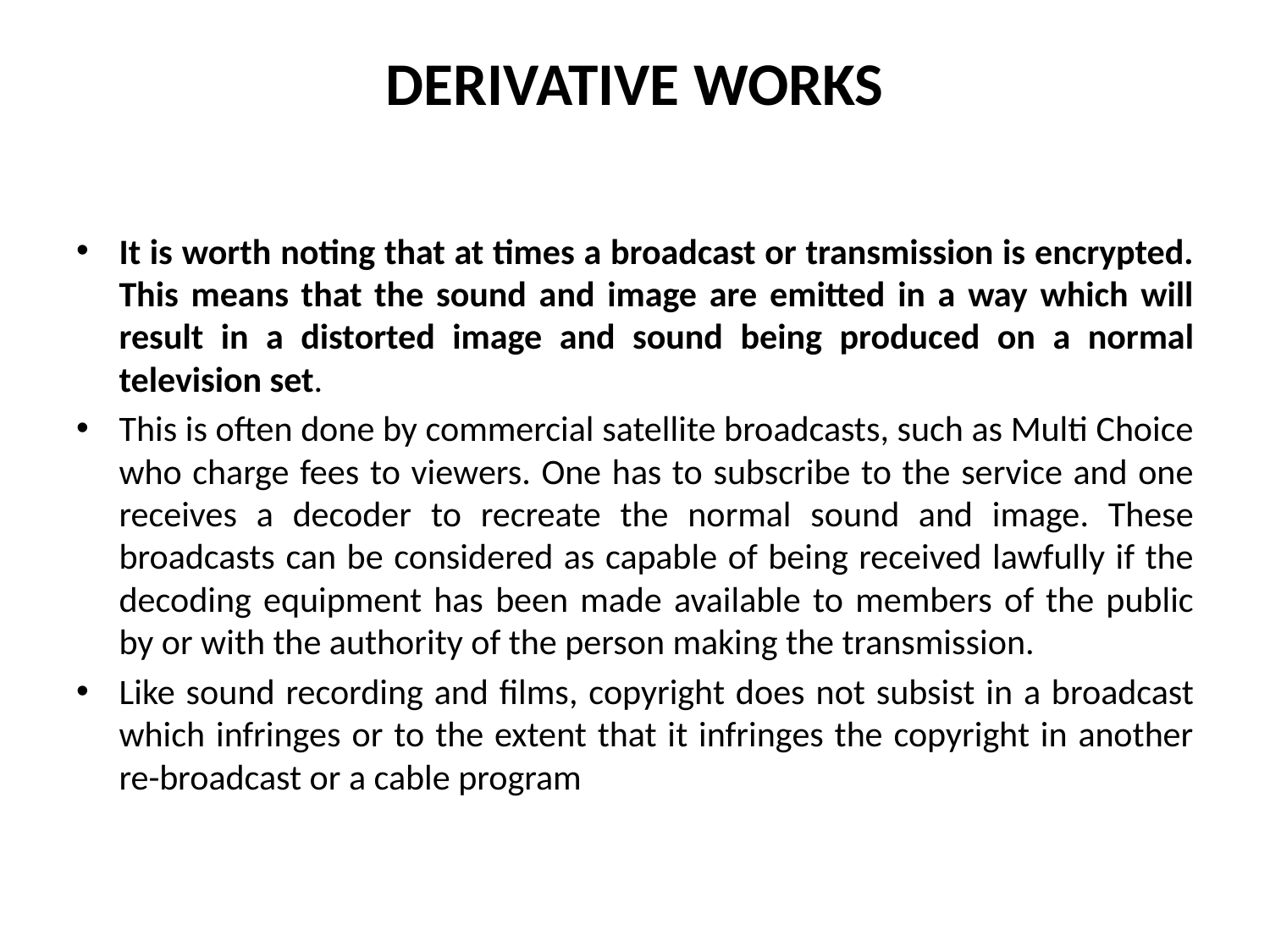

# DERIVATIVE WORKS
It is worth noting that at times a broadcast or transmission is encrypted. This means that the sound and image are emitted in a way which will result in a distorted image and sound being produced on a normal television set.
This is often done by commercial satellite broadcasts, such as Multi Choice who charge fees to viewers. One has to subscribe to the service and one receives a decoder to recreate the normal sound and image. These broadcasts can be considered as capable of being received lawfully if the decoding equipment has been made available to members of the public by or with the authority of the person making the transmission.
Like sound recording and films, copyright does not subsist in a broadcast which infringes or to the extent that it infringes the copyright in another re-broadcast or a cable program